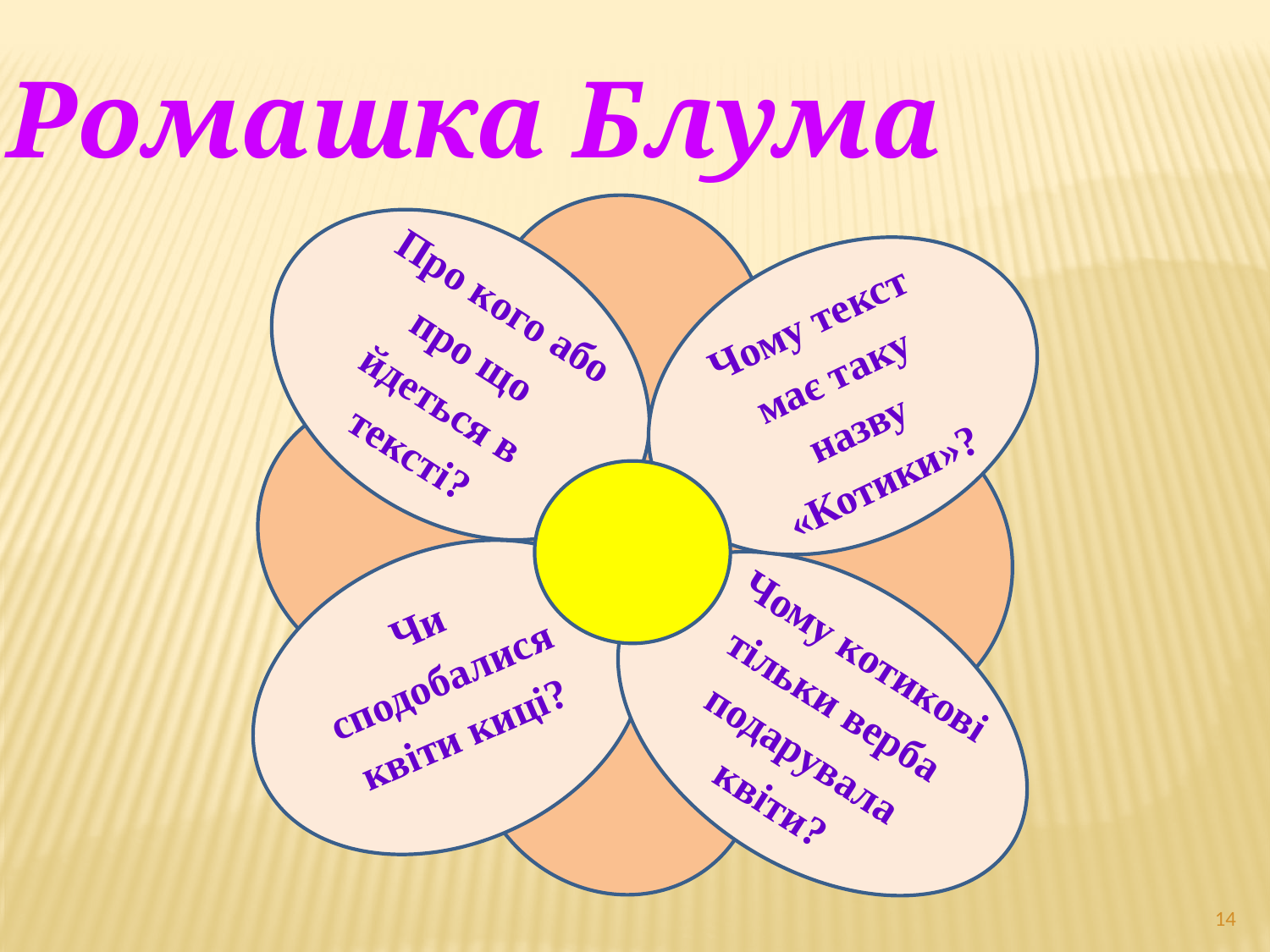

Ромашка Блума

Про кого або про що йдеться в тексті?

Чому текст має таку назву «Котики»?

Чи сподобалися квіти киці?

Чому котикові
тільки верба подарувала квіти?

14